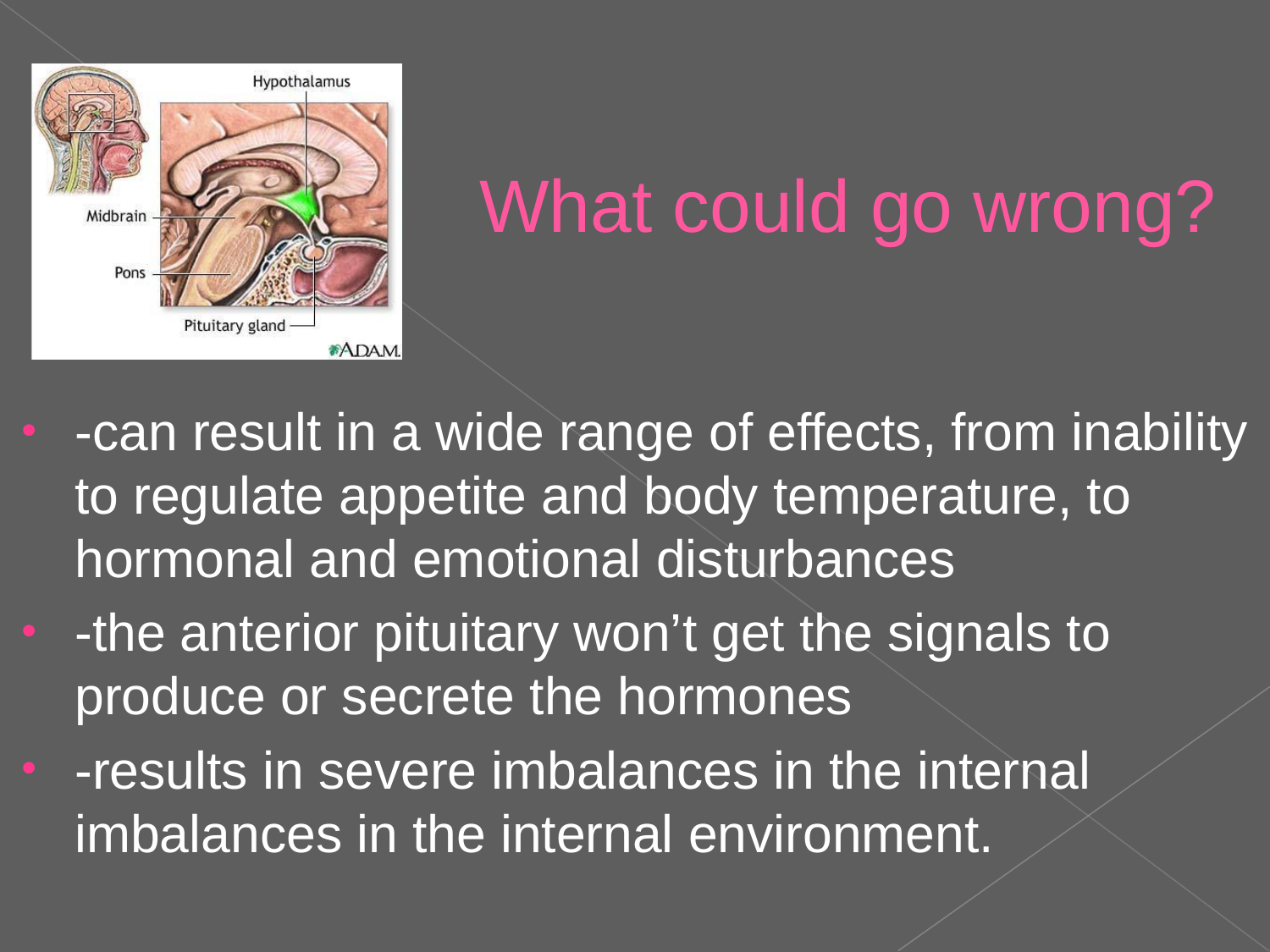

# What could go wrong?
-can result in a wide range of effects, from inability to regulate appetite and body temperature, to hormonal and emotional disturbances
-the anterior pituitary won’t get the signals to produce or secrete the hormones
-results in severe imbalances in the internal imbalances in the internal environment.